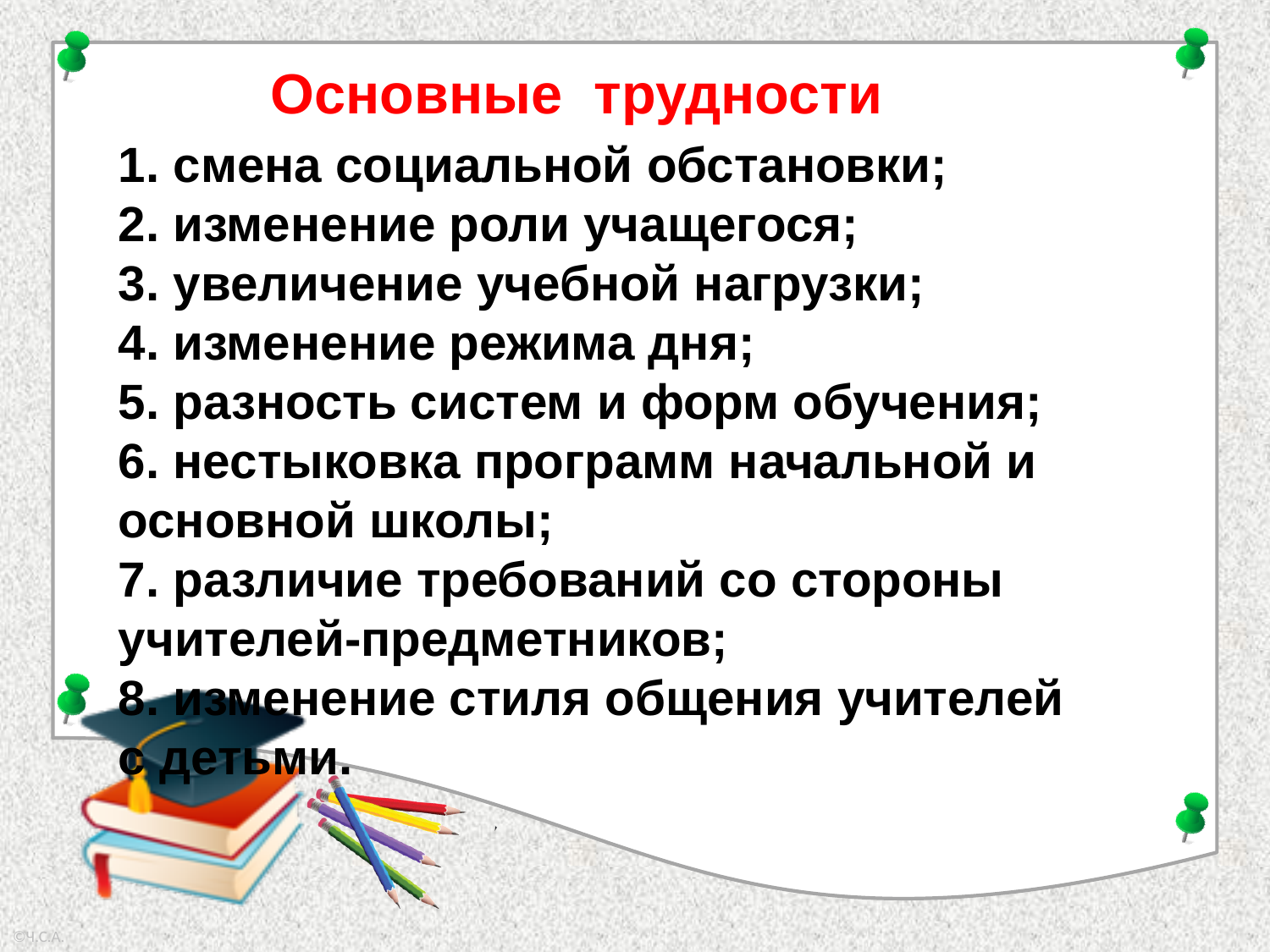

# Основные  трудности

1. смена социальной обстановки;
2. изменение роли учащегося;
3. увеличение учебной нагрузки;
4. изменение режима дня;
5. разность систем и форм обучения;
6. нестыковка программ начальной и основной школы;
7. различие требований со стороны учителей-предметников;
8. изменение стиля общения учителей с детьми.